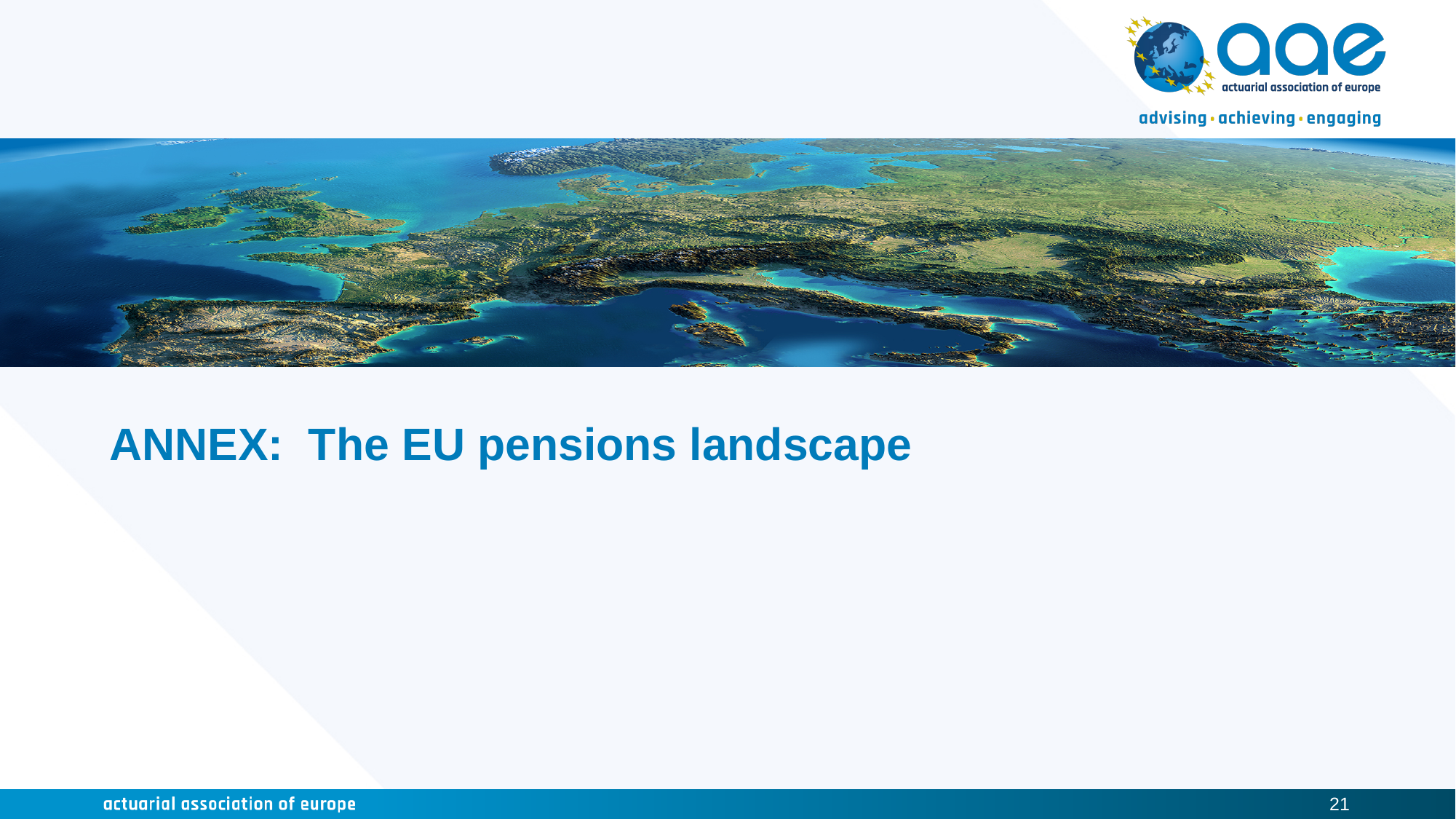

# ANNEX:  The EU pensions landscape
21